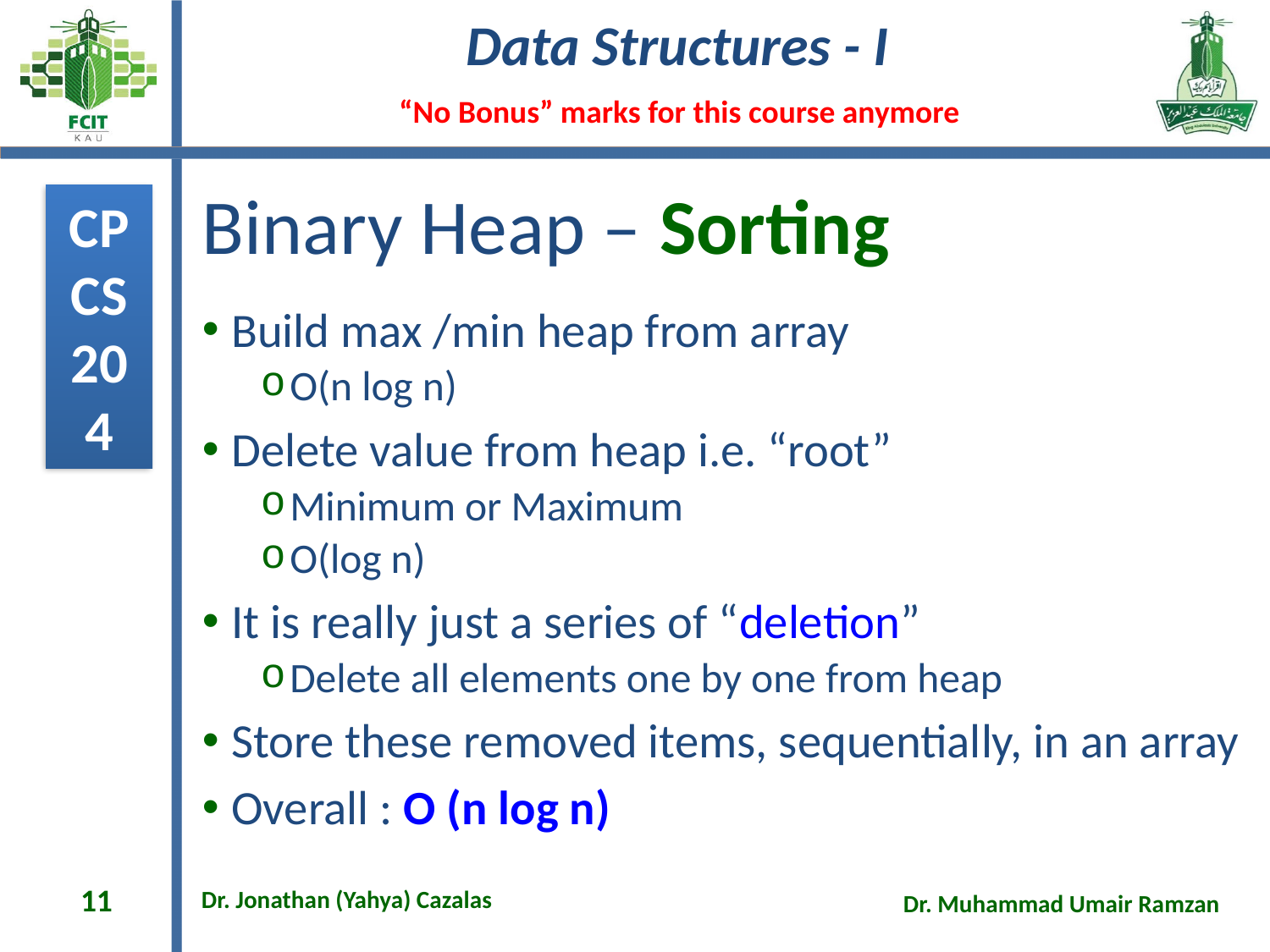

# Binary Heap – Sorting
Build max /min heap from array
O(n log n)
Delete value from heap i.e. “root”
Minimum or Maximum
O(log n)
It is really just a series of “deletion”
Delete all elements one by one from heap
Store these removed items, sequentially, in an array
Overall : O (n log n)
11